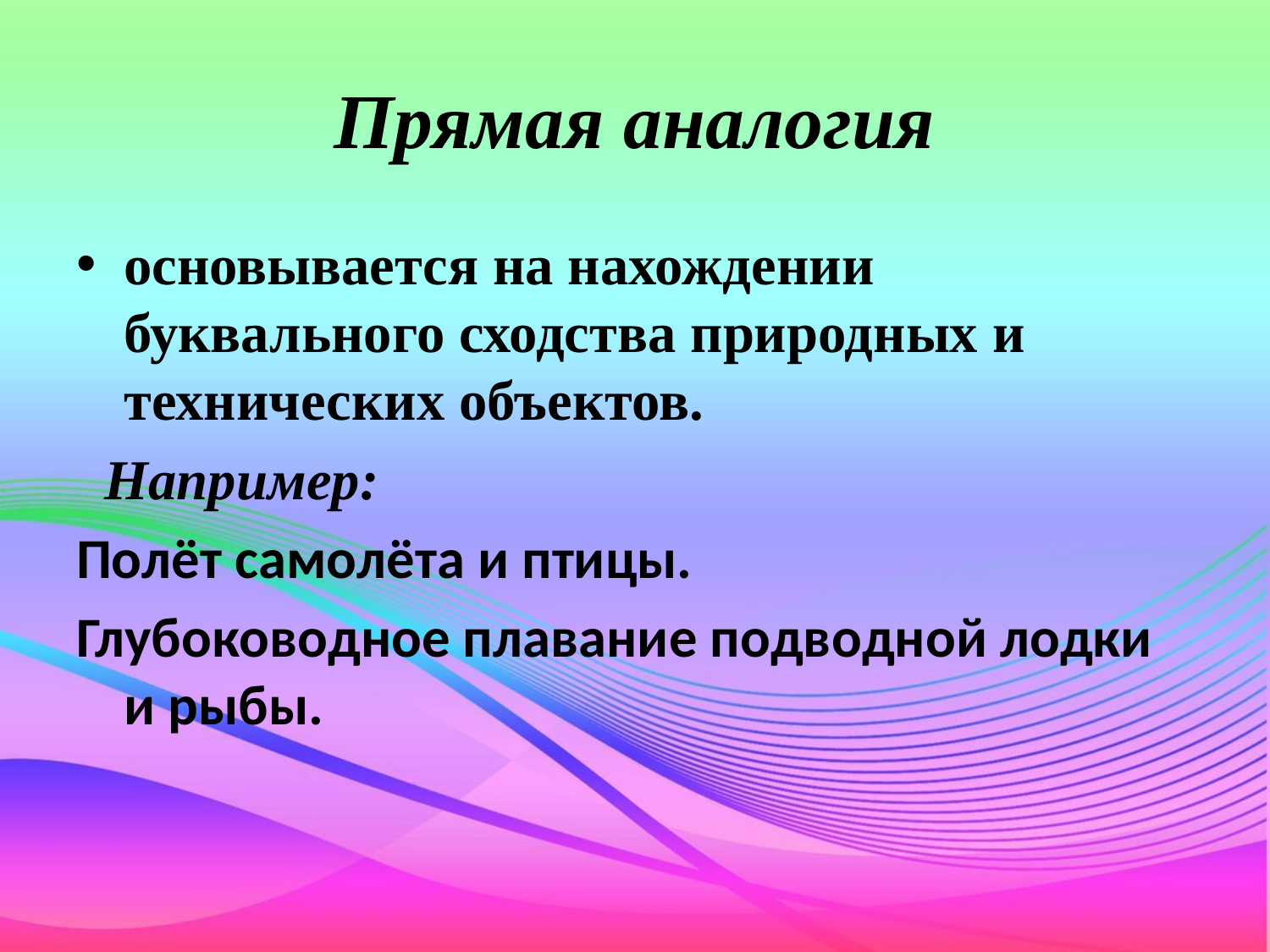

# Прямая аналогия
основывается на нахождении буквального сходства природных и технических объектов.
  Например:
Полёт самолёта и птицы.
Глубоководное плавание подводной лодки и рыбы.